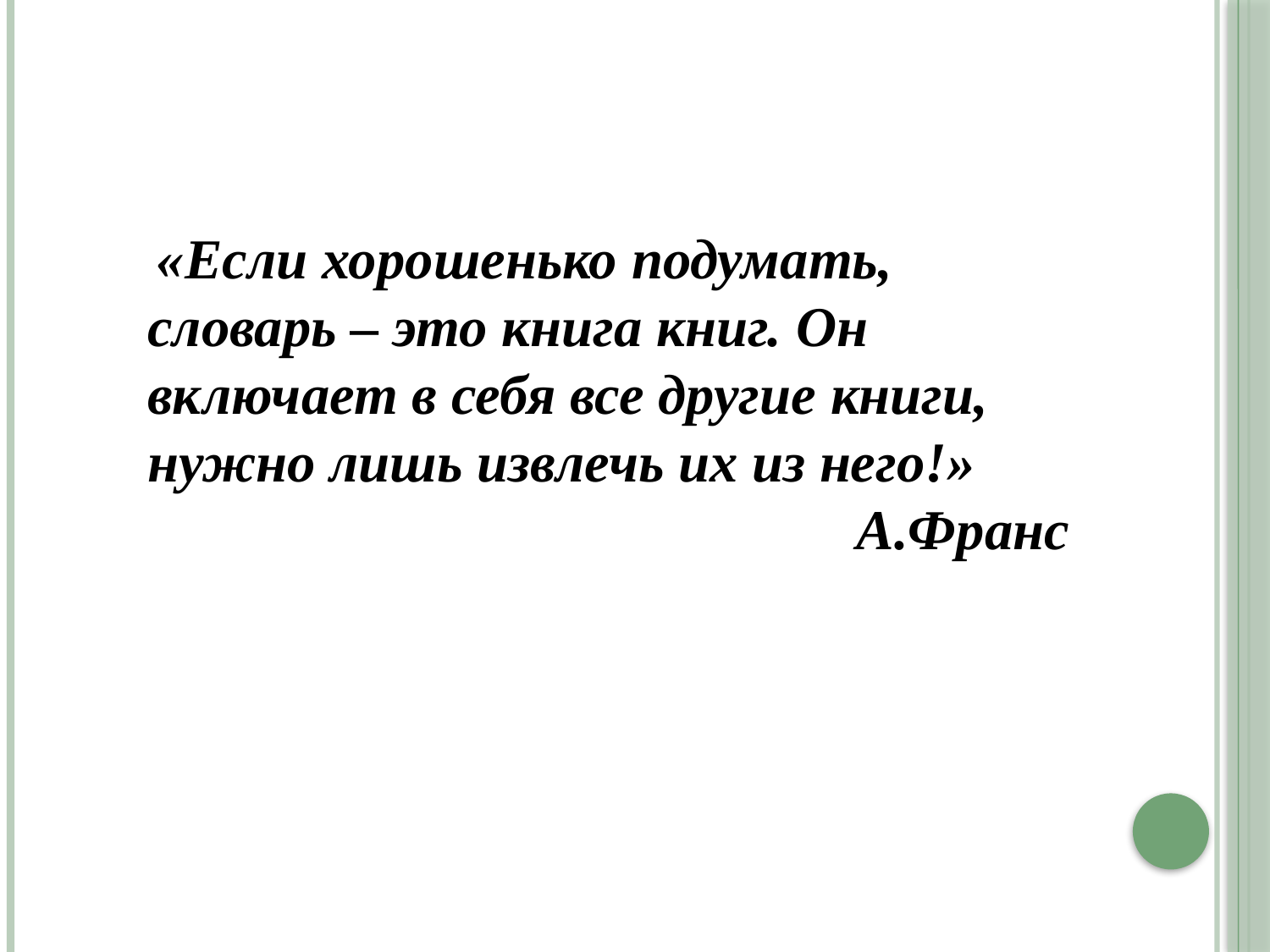

«Если хорошенько подумать, словарь – это книга книг. Он включает в себя все другие книги, нужно лишь извлечь их из него!»
                                                  А.Франс